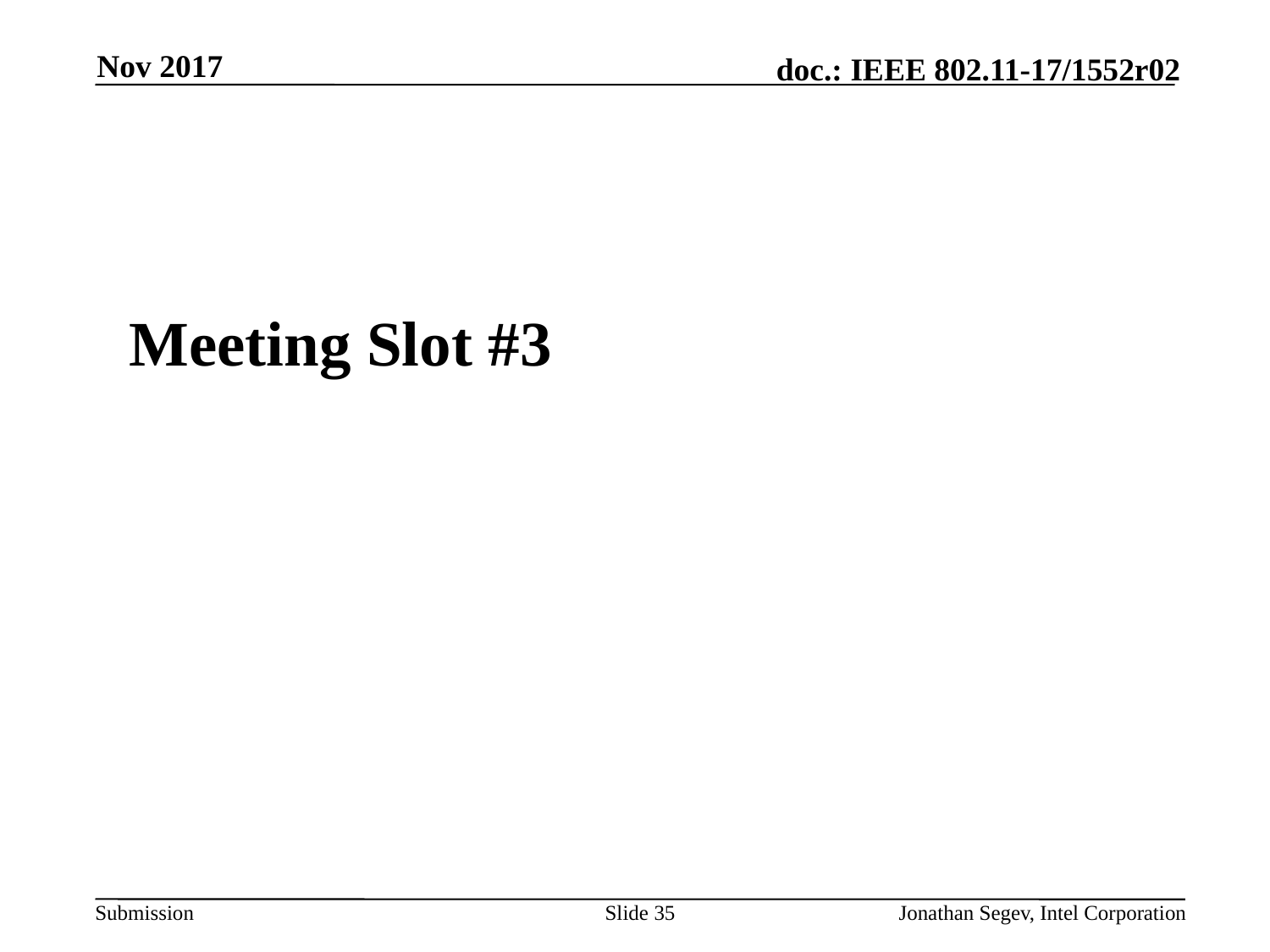

Nov 2017
#
Meeting Slot #3

Slide 35
Jonathan Segev, Intel Corporation